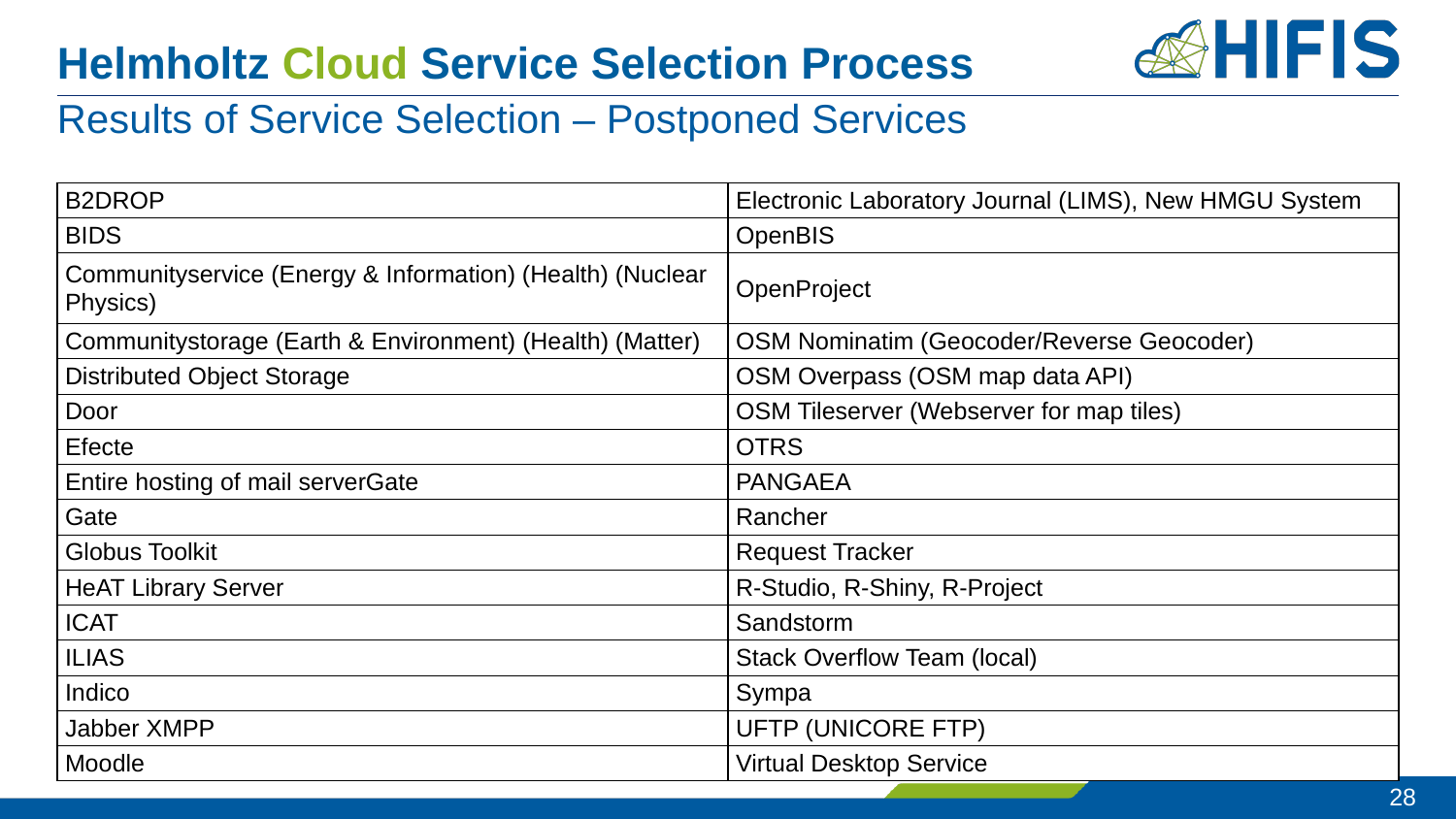

# Helmholtz Cloud Service Selection Process
Results of Service Selection – Postponed Services
| B2DROP | Electronic Laboratory Journal (LIMS), New HMGU System |
| --- | --- |
| BIDS | OpenBIS |
| Communityservice (Energy & Information) (Health) (Nuclear Physics) | OpenProject |
| Communitystorage (Earth & Environment) (Health) (Matter) | OSM Nominatim (Geocoder/Reverse Geocoder) |
| Distributed Object Storage | OSM Overpass (OSM map data API) |
| Door | OSM Tileserver (Webserver for map tiles) |
| Efecte | OTRS |
| Entire hosting of mail serverGate | PANGAEA |
| Gate | Rancher |
| Globus Toolkit | Request Tracker |
| HeAT Library Server | R-Studio, R-Shiny, R-Project |
| ICAT | Sandstorm |
| ILIAS | Stack Overflow Team (local) |
| Indico | Sympa |
| Jabber XMPP | UFTP (UNICORE FTP) |
| Moodle | Virtual Desktop Service |